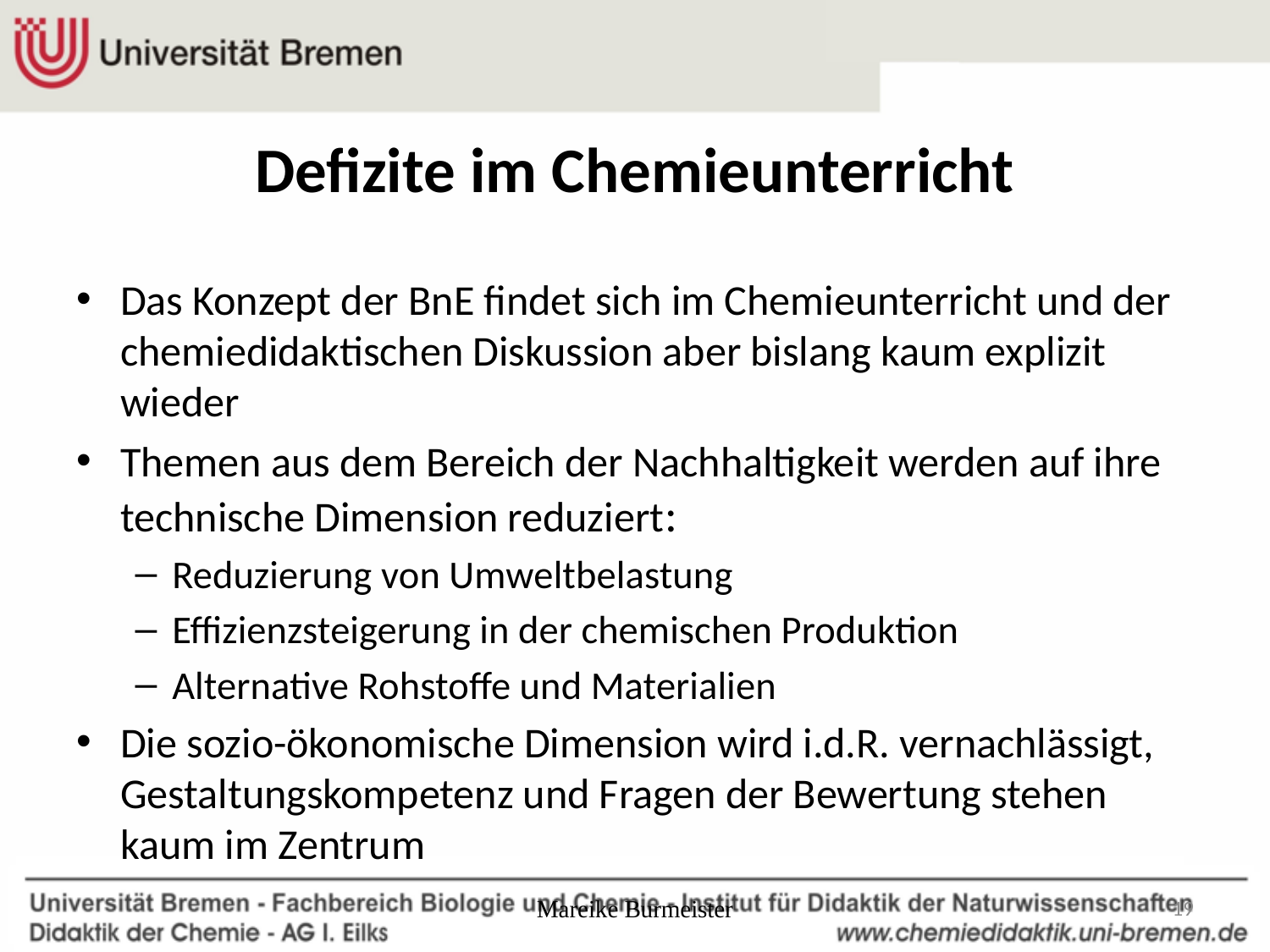

# Defizite im Chemieunterricht
Das Konzept der BnE findet sich im Chemieunterricht und der chemiedidaktischen Diskussion aber bislang kaum explizit wieder
Themen aus dem Bereich der Nachhaltigkeit werden auf ihre technische Dimension reduziert:
Reduzierung von Umweltbelastung
Effizienzsteigerung in der chemischen Produktion
Alternative Rohstoffe und Materialien
Die sozio-ökonomische Dimension wird i.d.R. vernachlässigt, Gestaltungskompetenz und Fragen der Bewertung stehen kaum im Zentrum

Mareike Burmeister
19